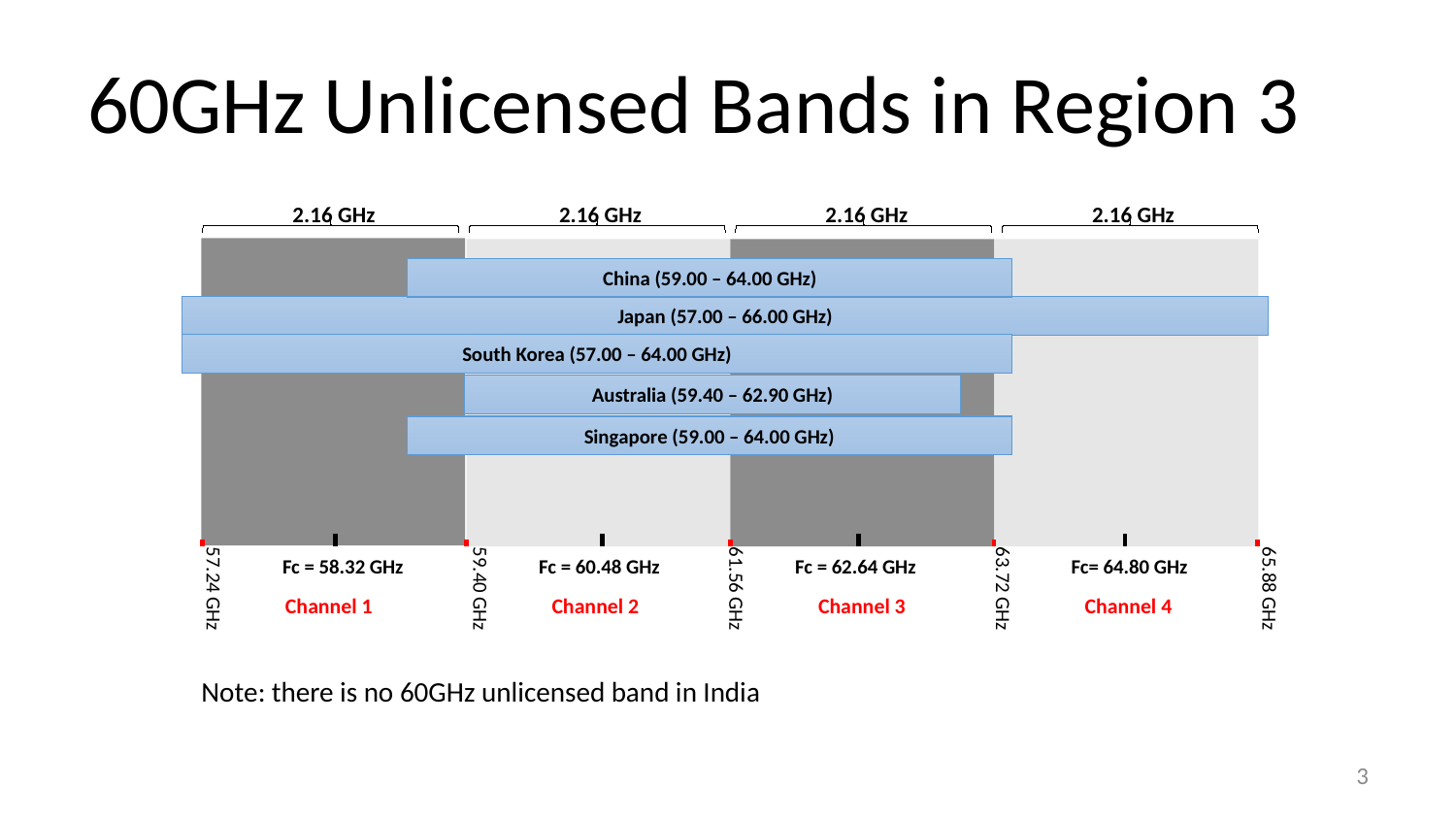

# 60GHz Unlicensed Bands in Region 3

2.16 GHz
2.16 GHz
2.16 GHz
2.16 GHz

China (59.00 – 64.00 GHz)
Japan (57.00 – 66.00 GHz)
South Korea (57.00 – 64.00 GHz)
Australia (59.40 – 62.90 GHz)
Fc = 58.32 GHz
Fc = 60.48 GHz
Fc = 62.64 GHz
Fc= 64.80 GHz
61.56 GHz
63.72 GHz
59.40 GHz
57.24 GHz
65.88 GHz
Channel 1
Channel 2
Channel 3
Channel 4
Singapore (59.00 – 64.00 GHz)
Note: there is no 60GHz unlicensed band in India
3